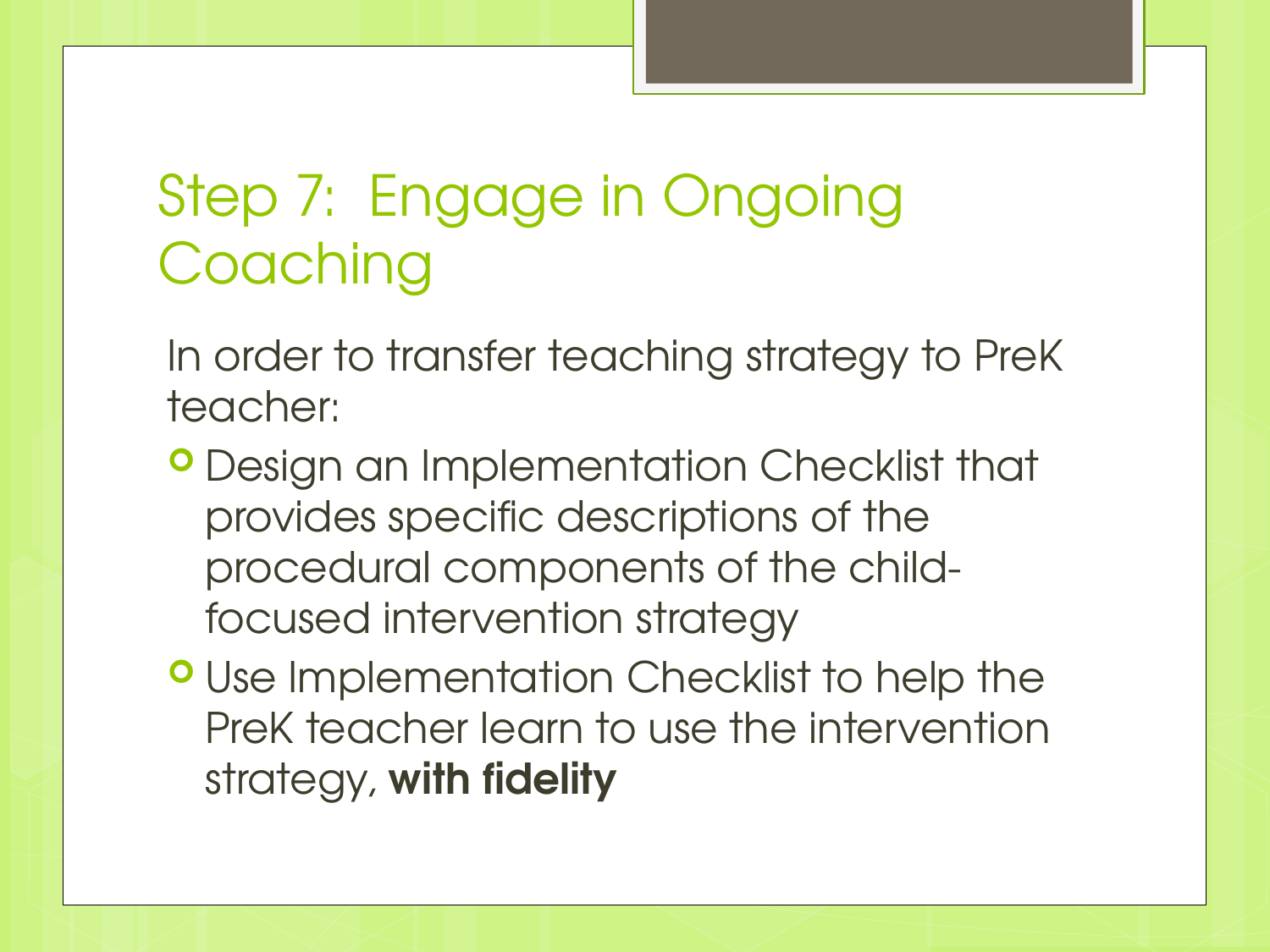

# Step 7:  Engage in Ongoing Coaching
In order to transfer teaching strategy to PreK teacher:
Design an Implementation Checklist that provides specific descriptions of the procedural components of the child-focused intervention strategy
Use Implementation Checklist to help the PreK teacher learn to use the intervention strategy, with fidelity